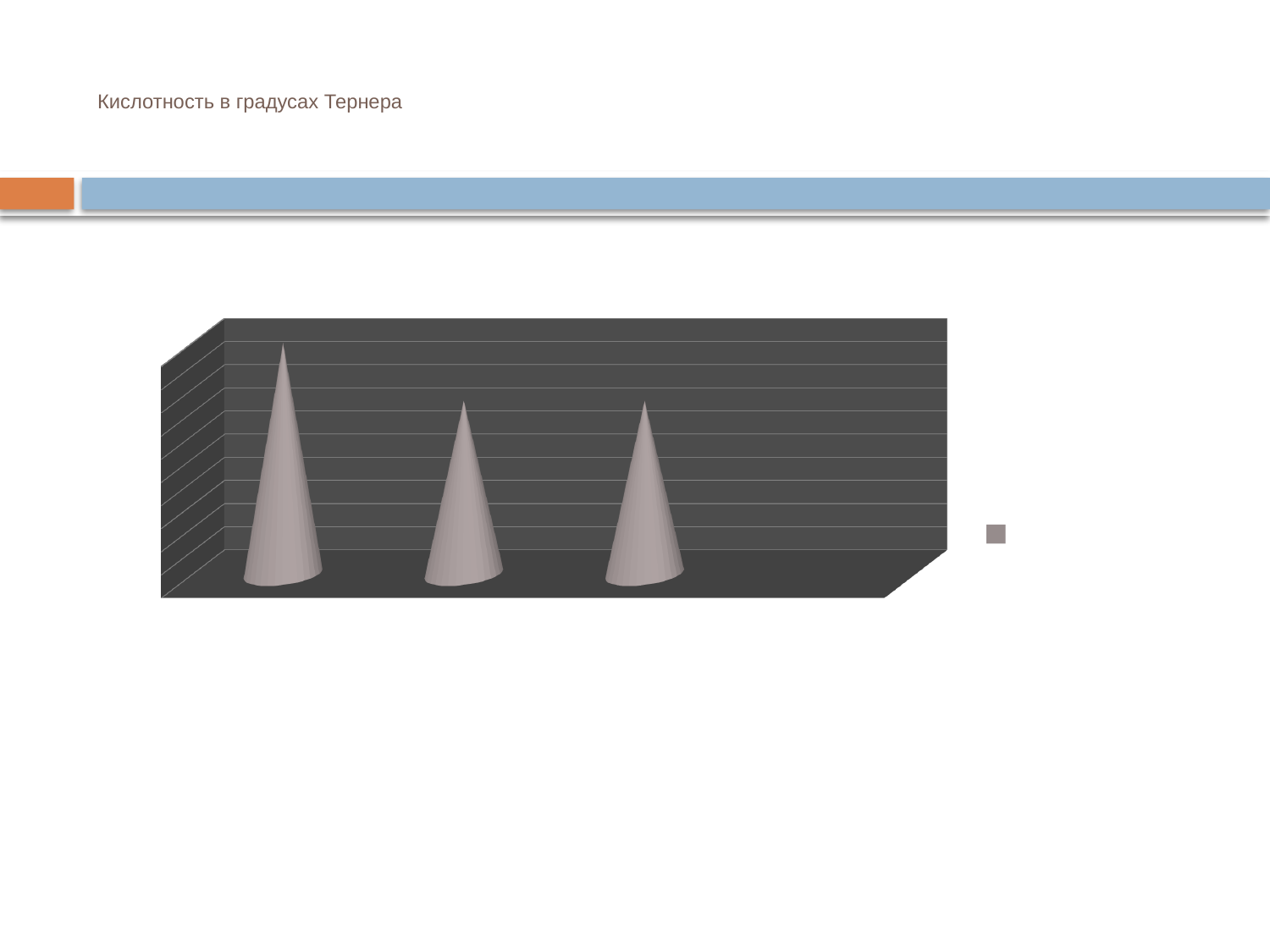

# Кислотность в градусах Тернера

[unsupported chart]